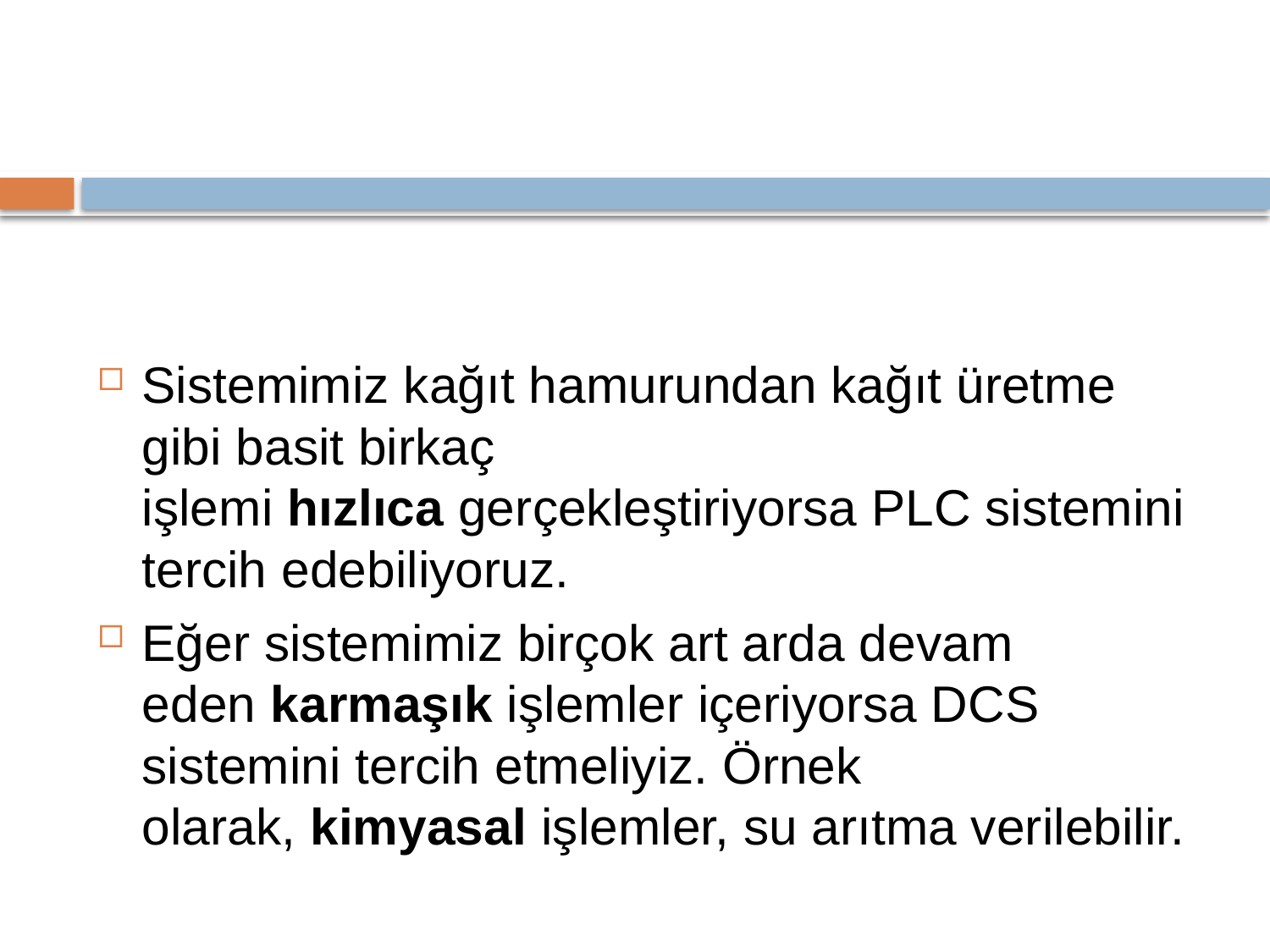

#
Sistemimiz kağıt hamurundan kağıt üretme gibi basit birkaç işlemi hızlıca gerçekleştiriyorsa PLC sistemini tercih edebiliyoruz.
Eğer sistemimiz birçok art arda devam eden karmaşık işlemler içeriyorsa DCS sistemini tercih etmeliyiz. Örnek olarak, kimyasal işlemler, su arıtma verilebilir.